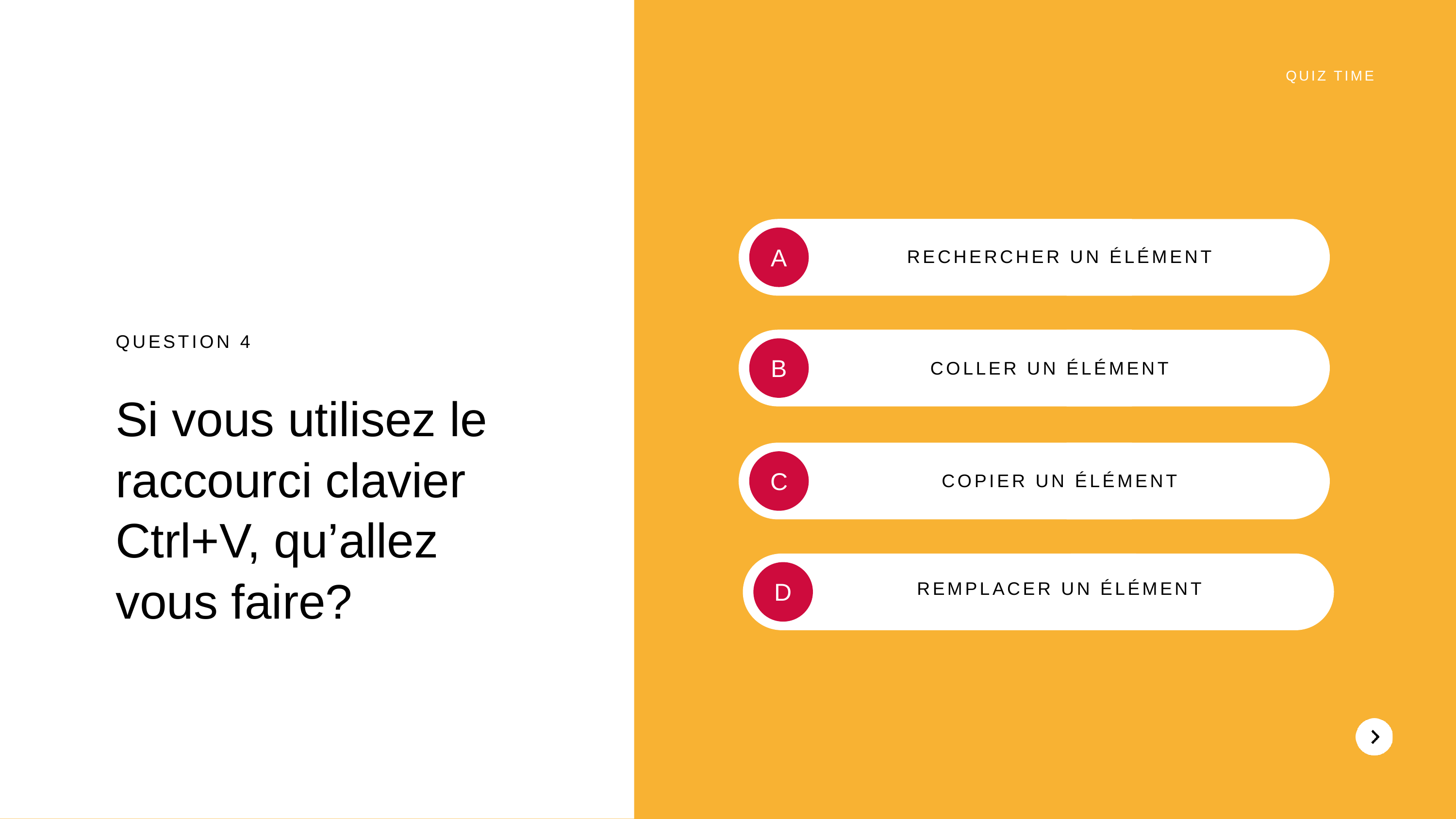

QUIZ TIME

A
RECHERCHER UN ÉLÉMENT

QUESTION 4
Si vous utilisez le raccourci clavier Ctrl+V, qu’allez vous faire?

B
COLLER UN ÉLÉMENT

C
COPIER UN ÉLÉMENT

D
REMPLACER UN ÉLÉMENT